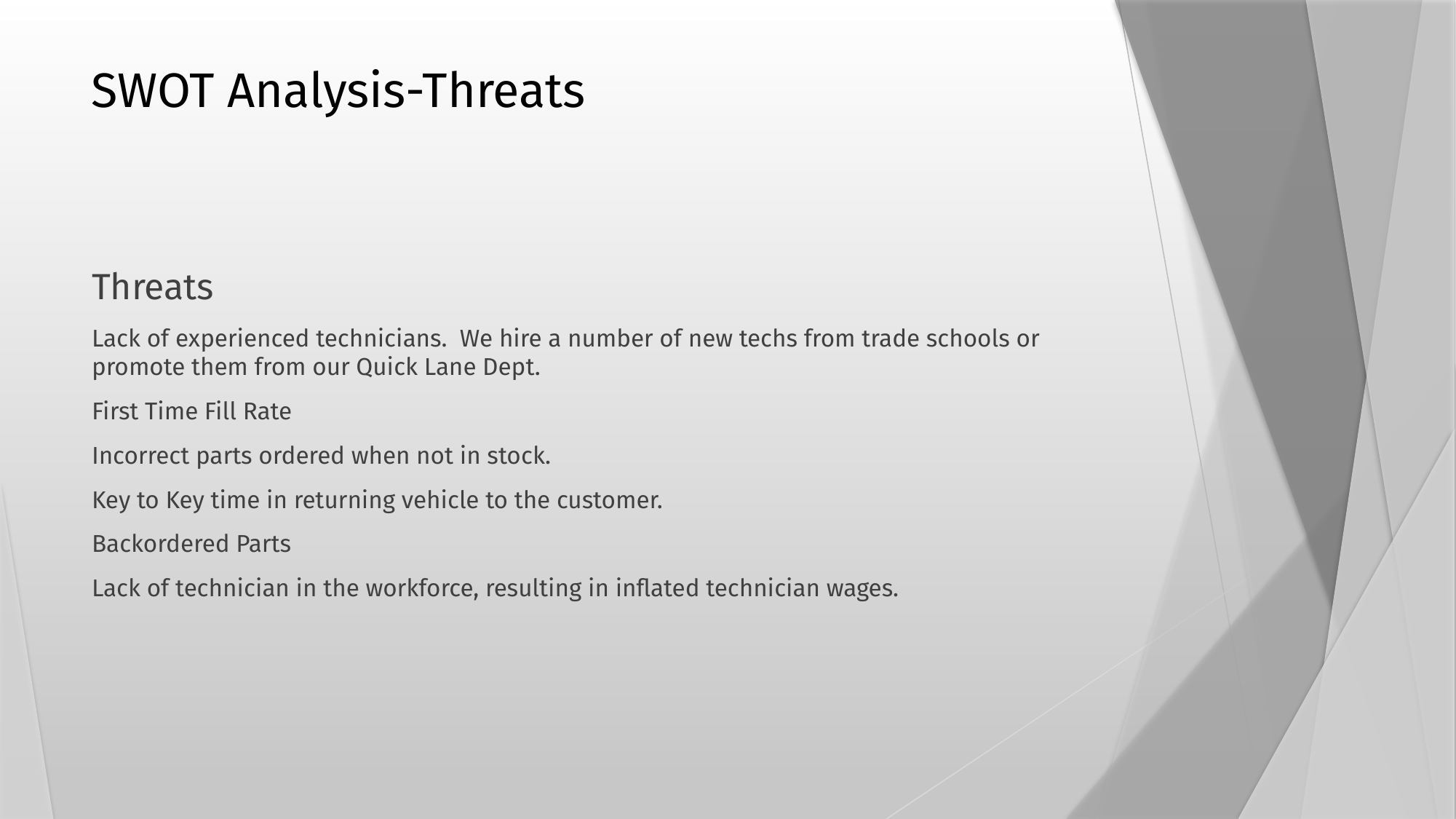

SWOT Analysis-Threats
#
Threats
Lack of experienced technicians.  We hire a number of new techs from trade schools or promote them from our Quick Lane Dept.
First Time Fill Rate
Incorrect parts ordered when not in stock.
Key to Key time in returning vehicle to the customer.
Backordered Parts
Lack of technician in the workforce, resulting in inflated technician wages.